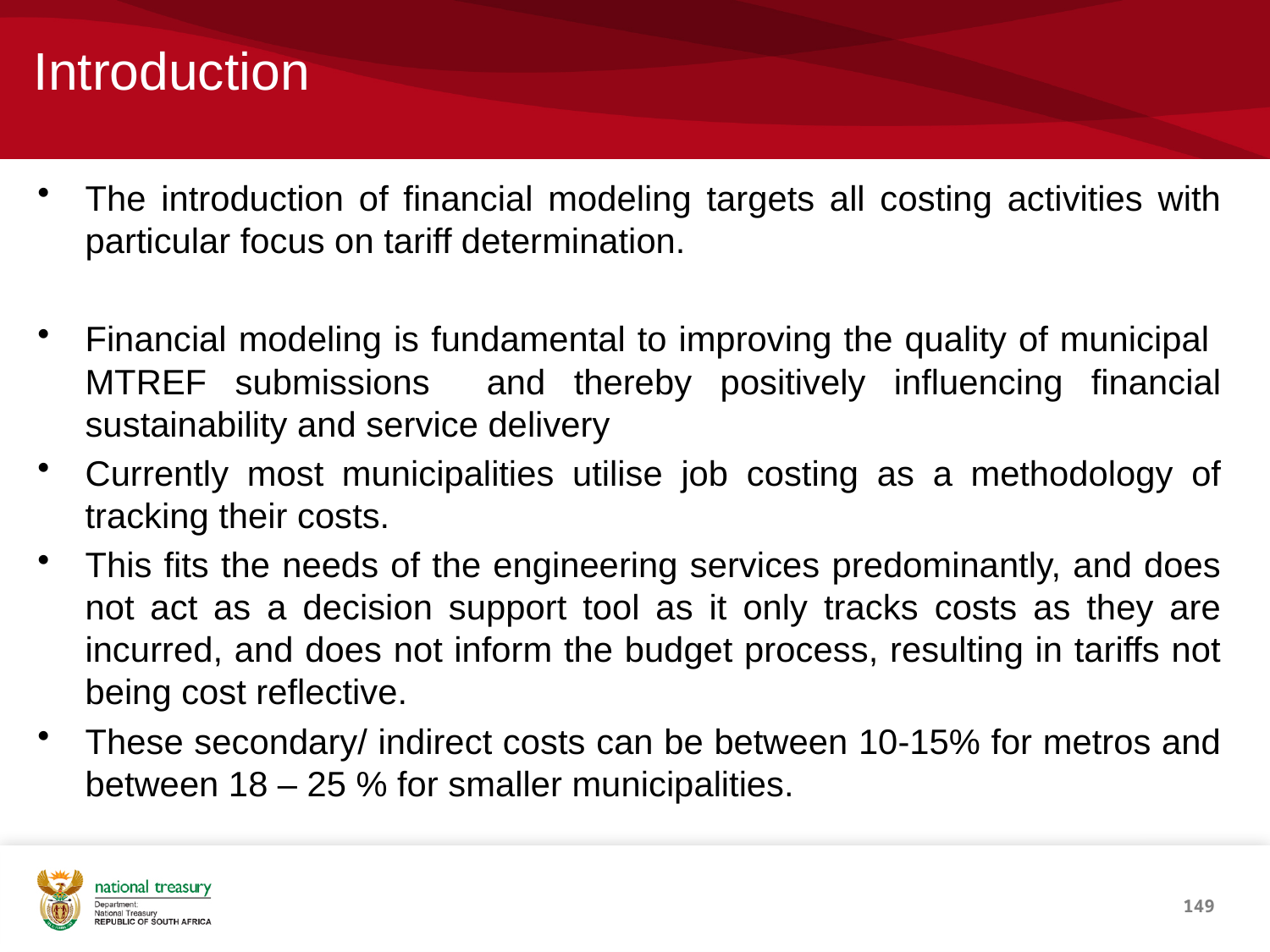

# Introduction
The introduction of financial modeling targets all costing activities with particular focus on tariff determination.

Financial modeling is fundamental to improving the quality of municipal  MTREF submissions  and thereby positively influencing financial sustainability and service delivery
Currently most municipalities utilise job costing as a methodology of tracking their costs.
This fits the needs of the engineering services predominantly, and does not act as a decision support tool as it only tracks costs as they are incurred, and does not inform the budget process, resulting in tariffs not being cost reflective.
These secondary/ indirect costs can be between 10-15% for metros and between 18 – 25 % for smaller municipalities.

149